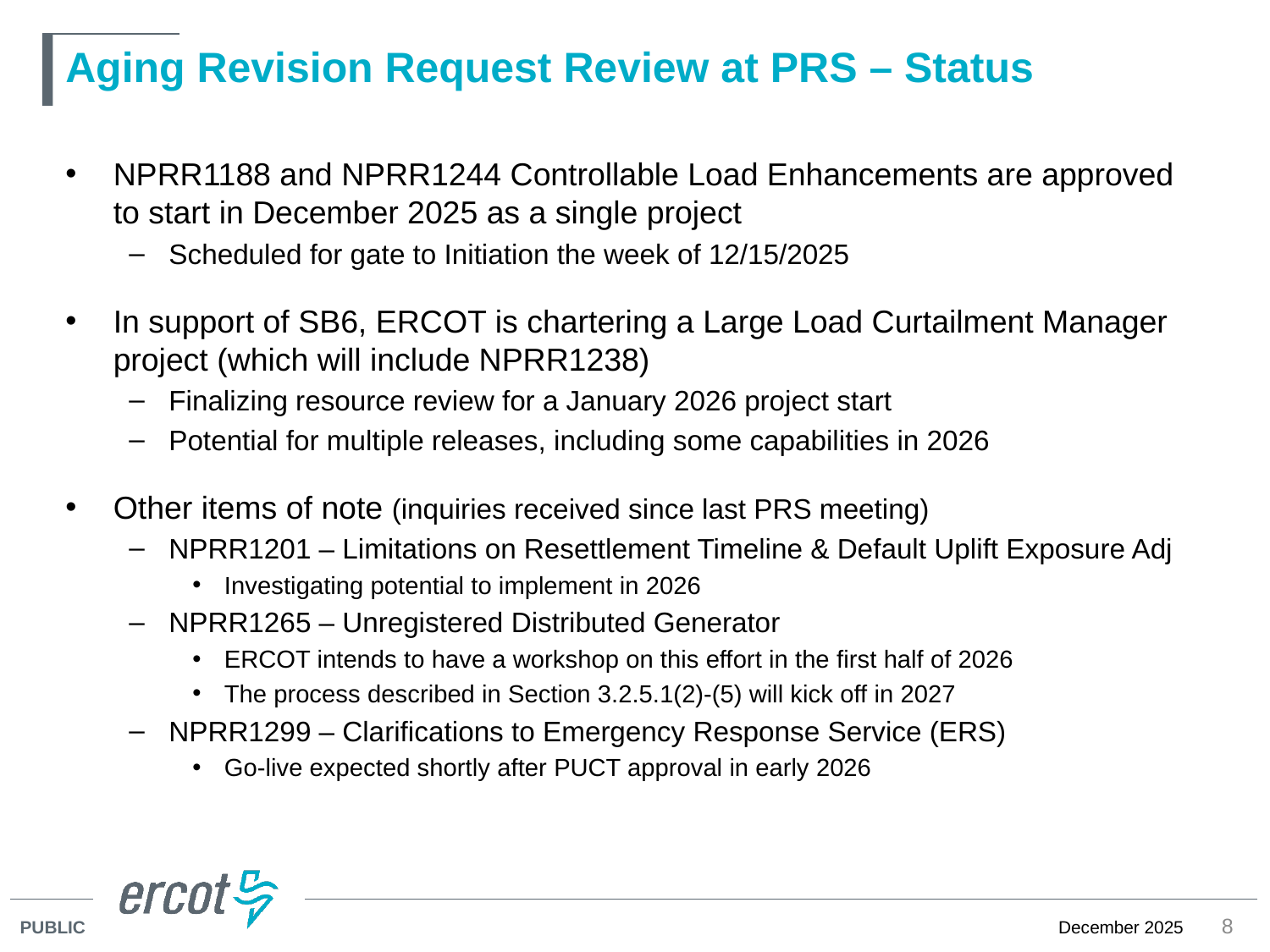

# Aging Revision Request Review at PRS – Status
NPRR1188 and NPRR1244 Controllable Load Enhancements are approved to start in December 2025 as a single project
Scheduled for gate to Initiation the week of 12/15/2025

In support of SB6, ERCOT is chartering a Large Load Curtailment Manager project (which will include NPRR1238)
Finalizing resource review for a January 2026 project start
Potential for multiple releases, including some capabilities in 2026

Other items of note (inquiries received since last PRS meeting)
NPRR1201 – Limitations on Resettlement Timeline & Default Uplift Exposure Adj
Investigating potential to implement in 2026
NPRR1265 – Unregistered Distributed Generator
ERCOT intends to have a workshop on this effort in the first half of 2026
The process described in Section 3.2.5.1(2)-(5) will kick off in 2027
NPRR1299 – Clarifications to Emergency Response Service (ERS)
Go-live expected shortly after PUCT approval in early 2026
8